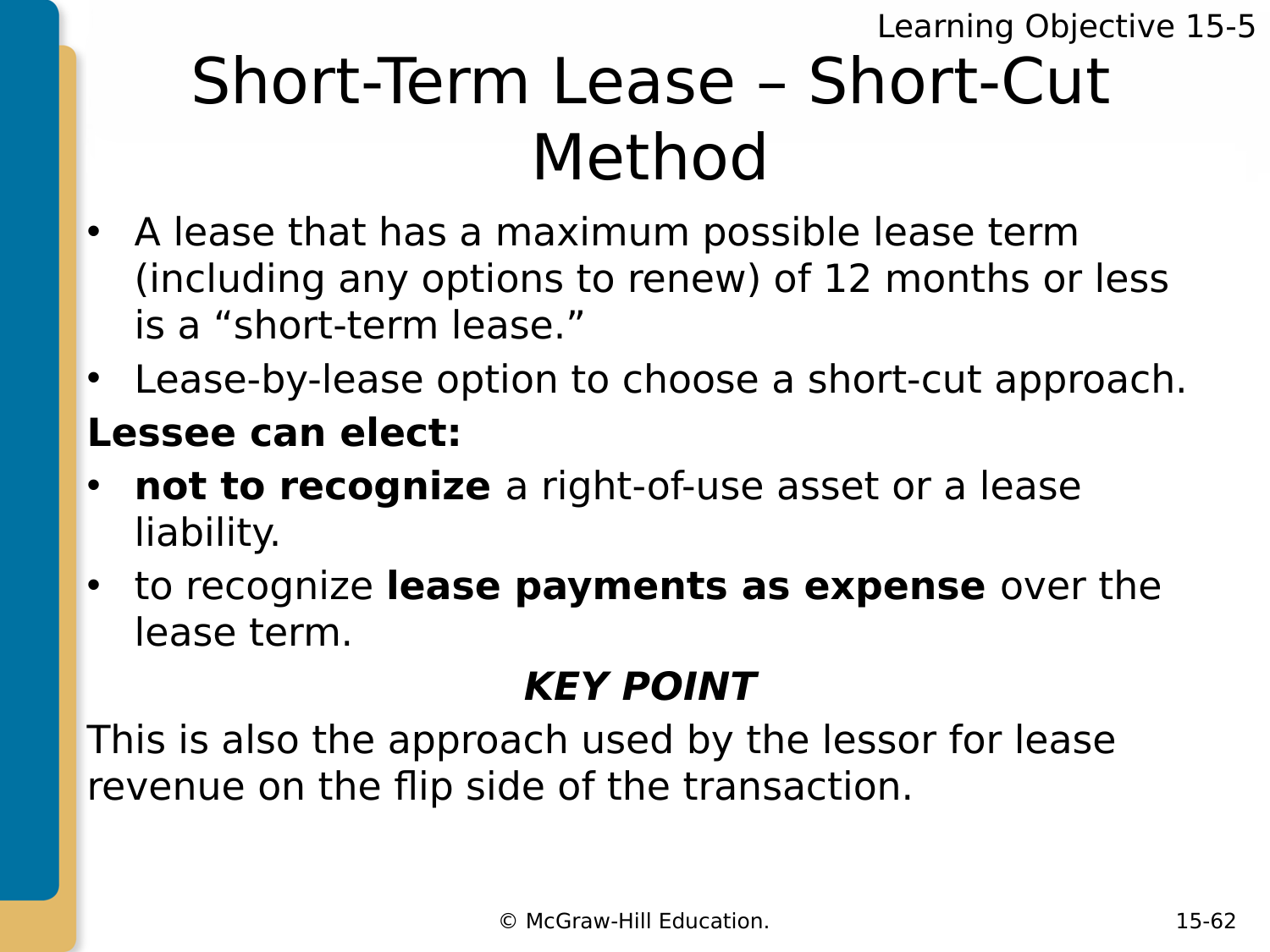

Learning Objective 15-5
# Short-Term Lease – Short-Cut Method
A lease that has a maximum possible lease term (including any options to renew) of 12 months or less is a “short-term lease.”
Lease-by-lease option to choose a short-cut approach.
Lessee can elect:
not to recognize a right-of-use asset or a lease liability.
to recognize lease payments as expense over the lease term.
KEY POINT
This is also the approach used by the lessor for lease revenue on the flip side of the transaction.